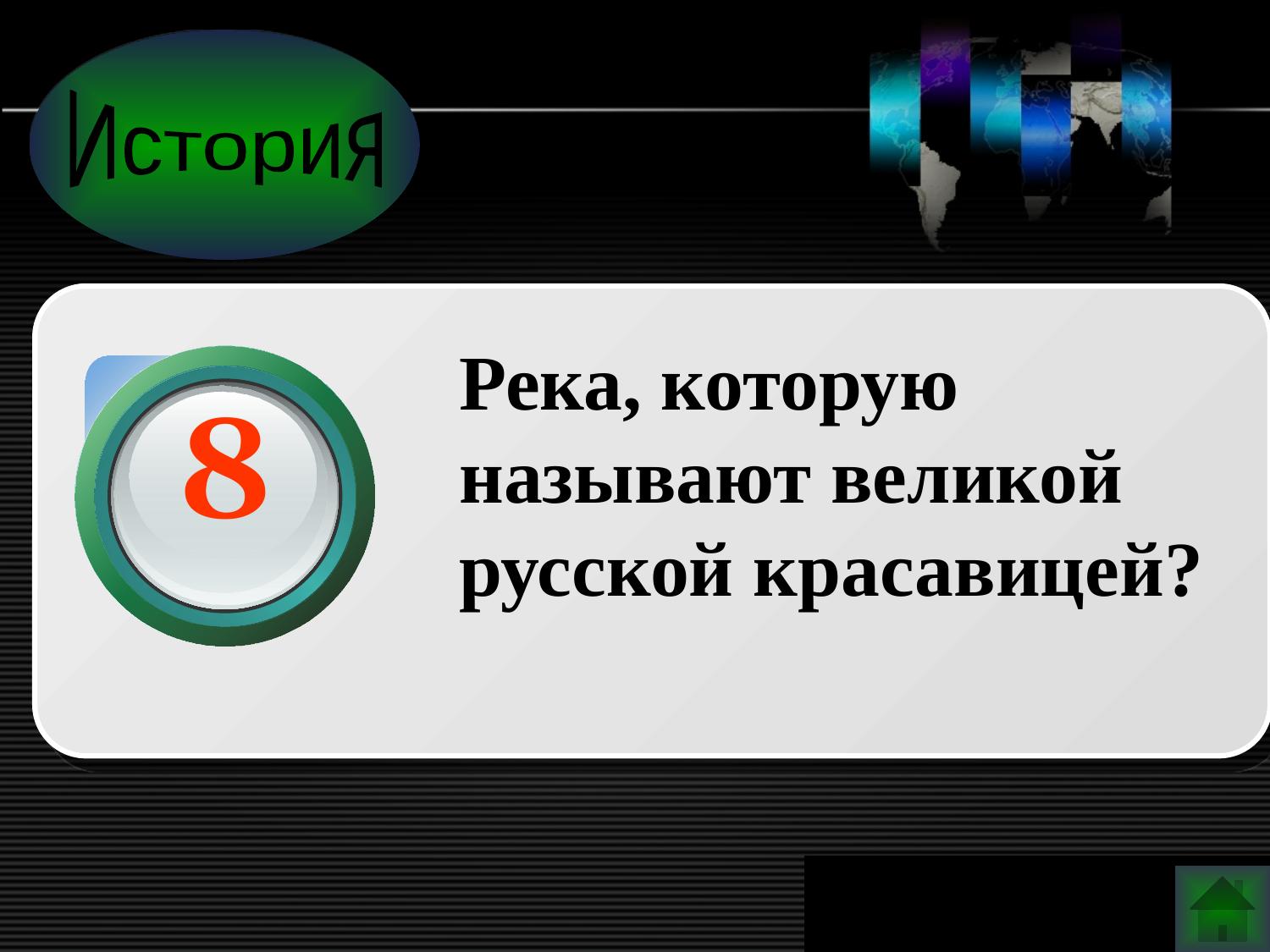

История

Река, которую называют великой русской красавицей?

8

www.themegallery.com